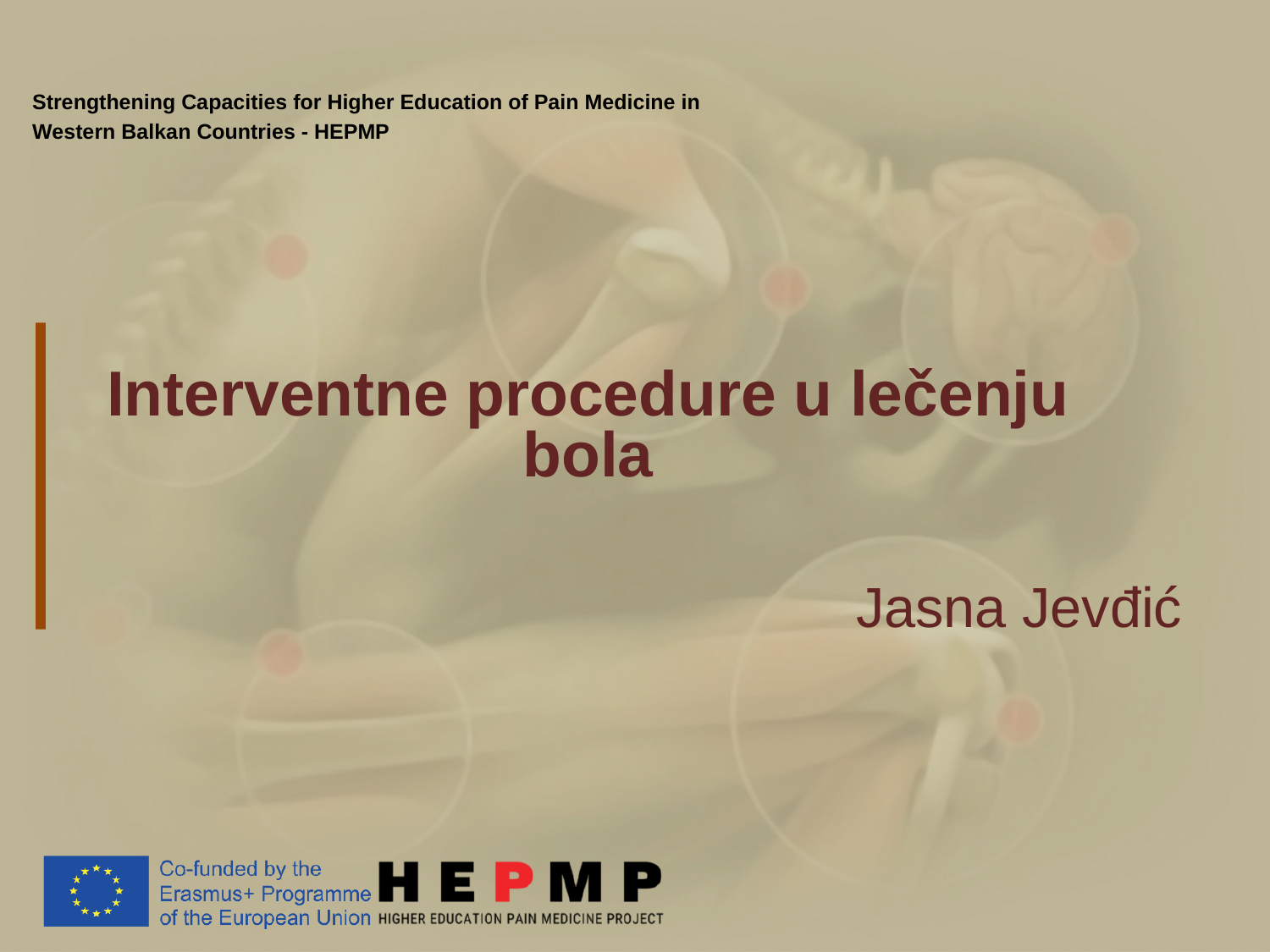

Strengthening Capacities for Higher Education of Pain Medicine in Western Balkan Countries - HEPMP
Interventne procedure u lečenju bola

Jasna Jevđić